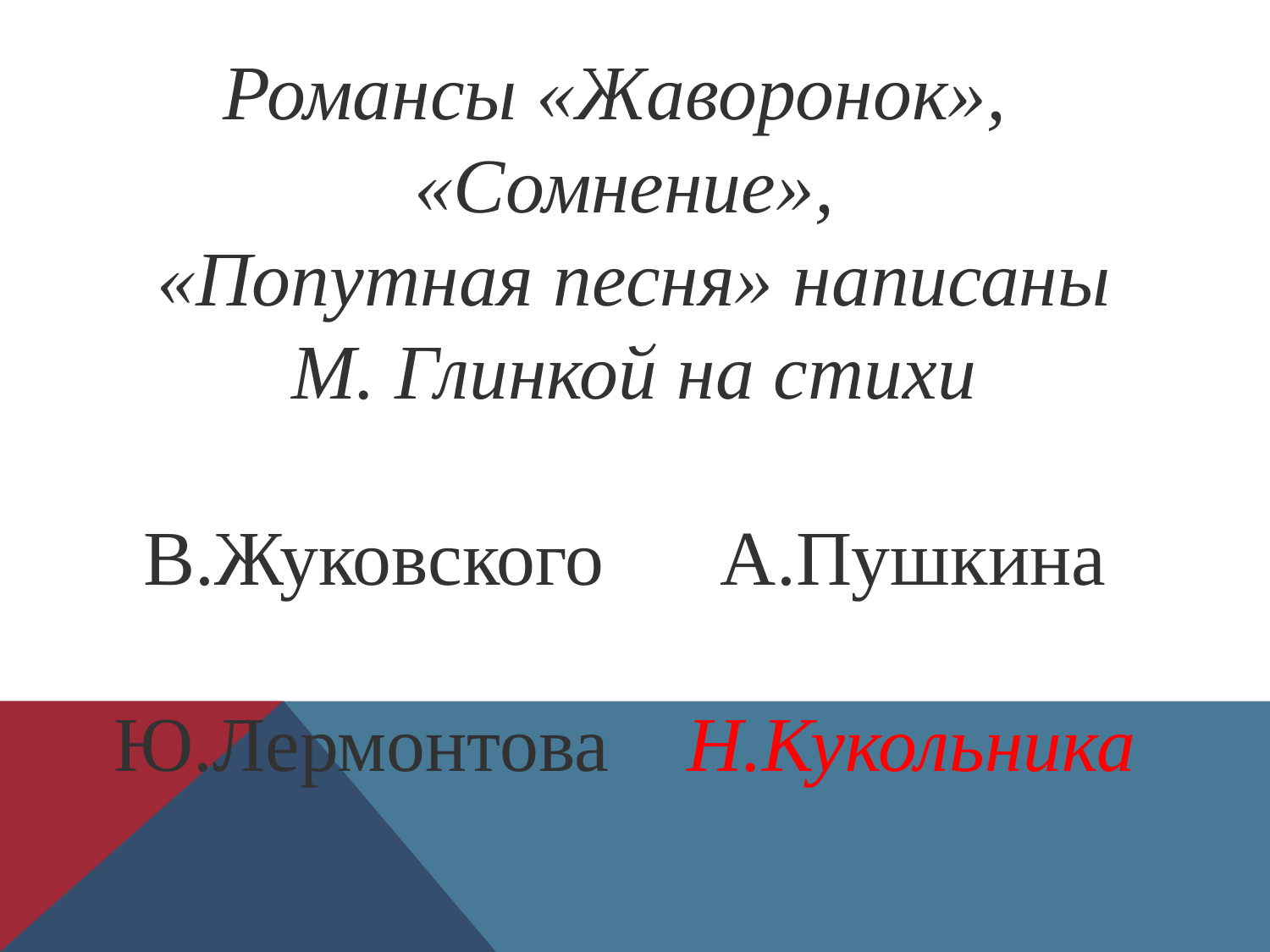

Романсы «Жаворонок»,
«Сомнение»,
 «Попутная песня» написаны
 М. Глинкой на стихи
В.Жуковского      А.Пушкина
Ю.Лермонтова    Н.Кукольника